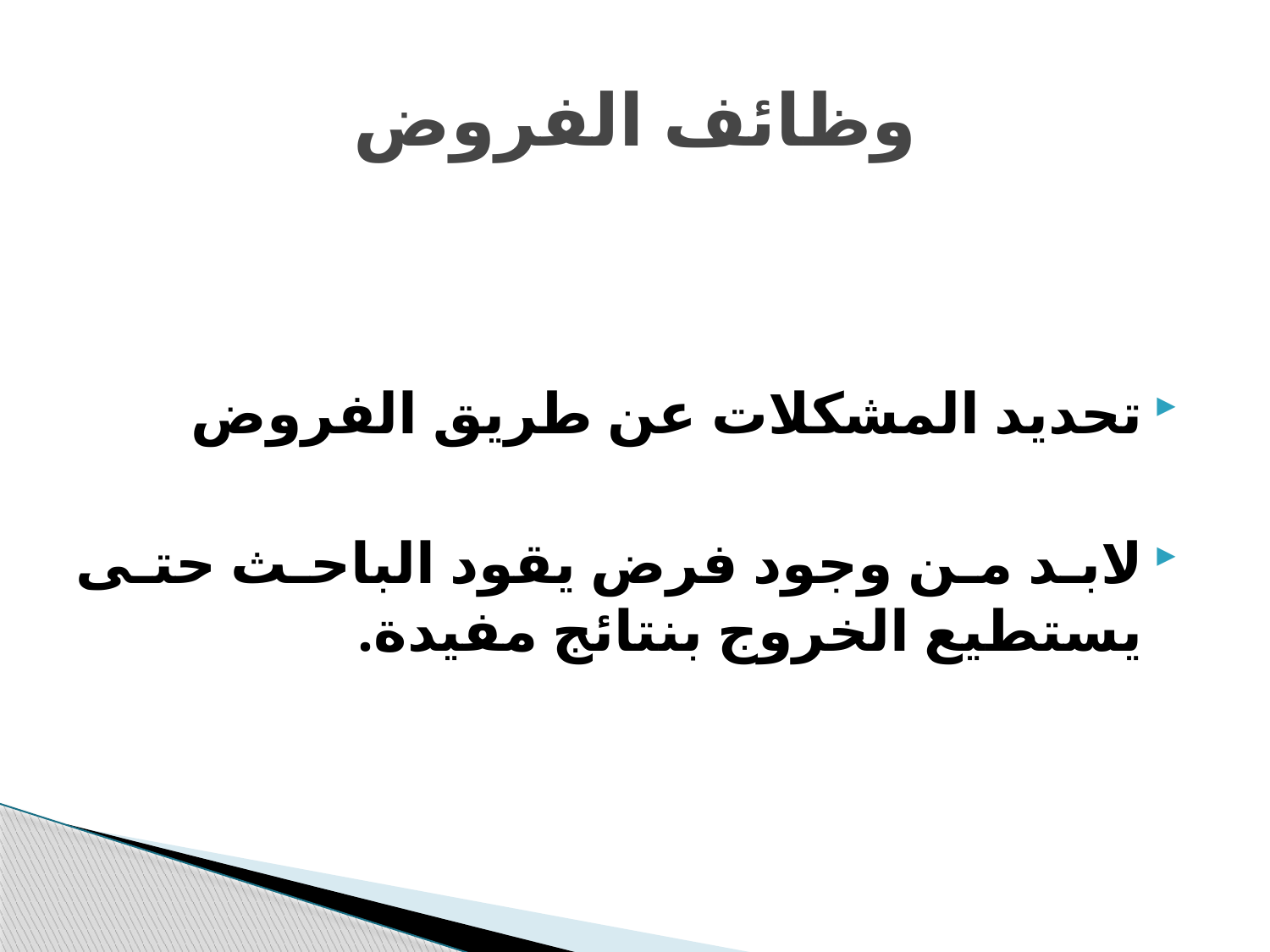

# وظائف الفروض
تحديد المشكلات عن طريق الفروض

لابد من وجود فرض يقود الباحث حتى يستطيع الخروج بنتائج مفيدة.